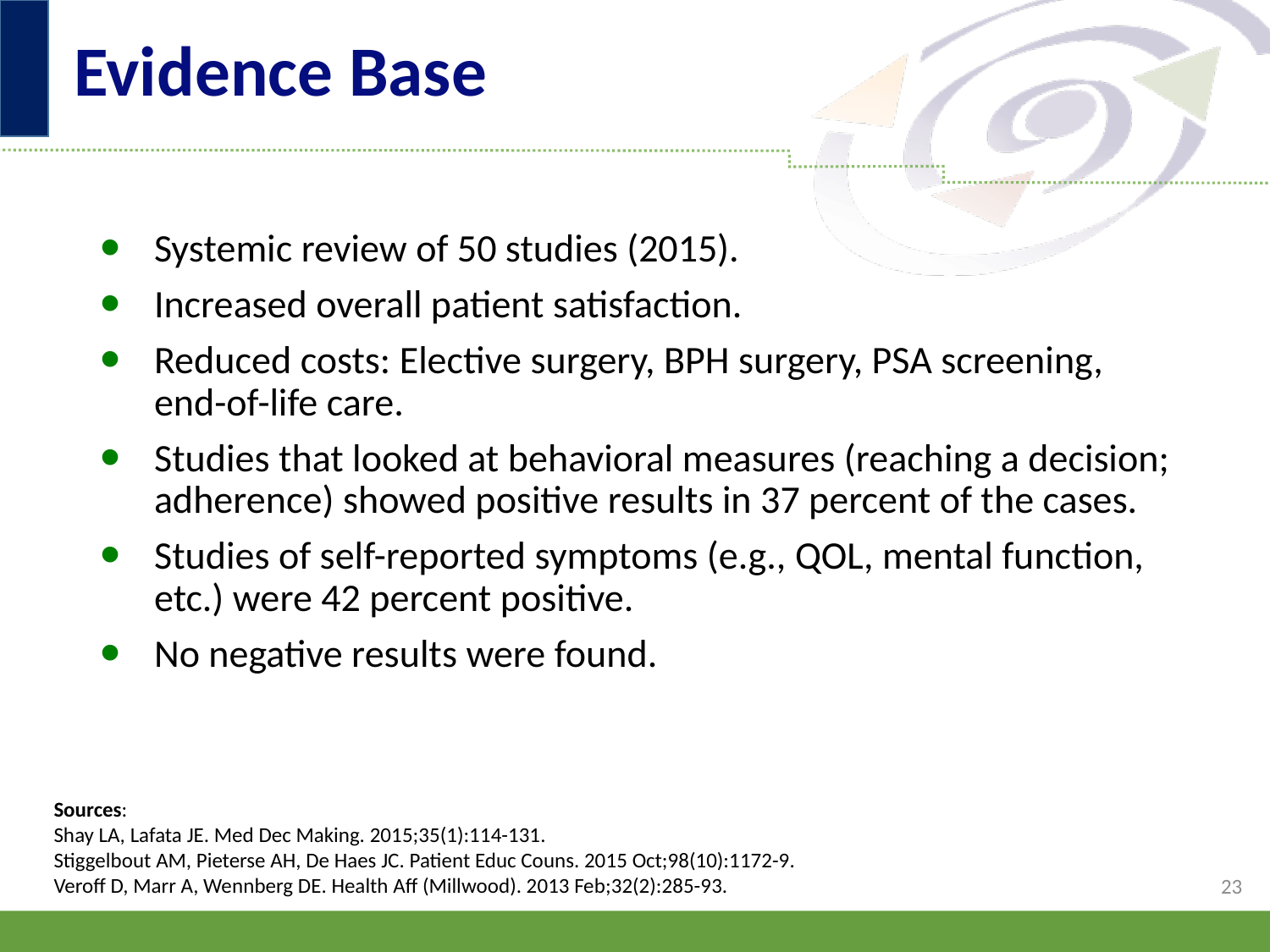

# Evidence Base
Systemic review of 50 studies (2015).
Increased overall patient satisfaction.
Reduced costs: Elective surgery, BPH surgery, PSA screening, end-of-life care.
Studies that looked at behavioral measures (reaching a decision; adherence) showed positive results in 37 percent of the cases.
Studies of self-reported symptoms (e.g., QOL, mental function, etc.) were 42 percent positive.
No negative results were found.
Sources:
Shay LA, Lafata JE. Med Dec Making. 2015;35(1):114-131.
Stiggelbout AM, Pieterse AH, De Haes JC. Patient Educ Couns. 2015 Oct;98(10):1172-9.
Veroff D, Marr A, Wennberg DE. Health Aff (Millwood). 2013 Feb;32(2):285-93.

23